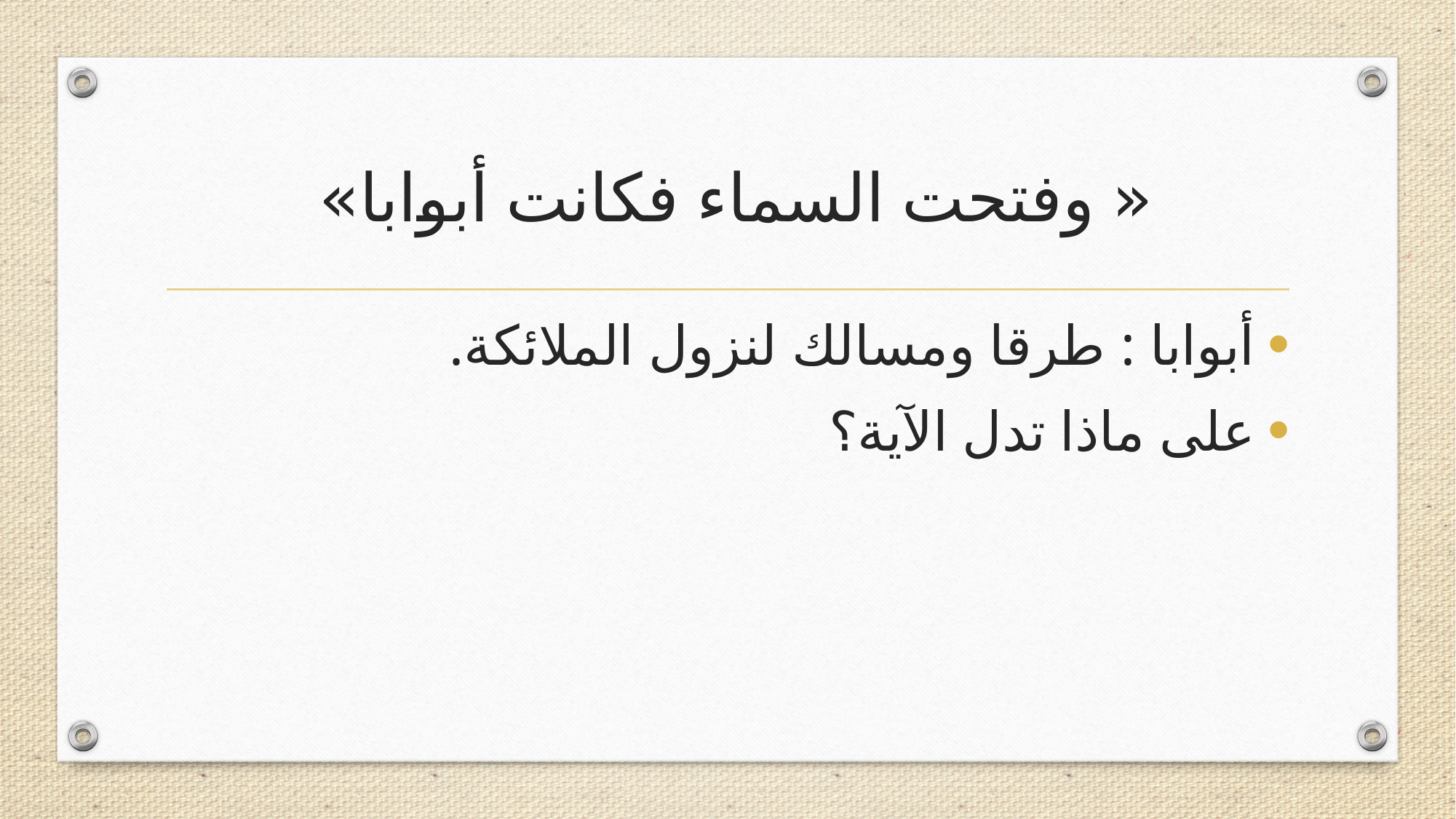

# « وفتحت السماء فكانت أبوابا»
أبوابا : طرقا ومسالك لنزول الملائكة.
على ماذا تدل الآية؟